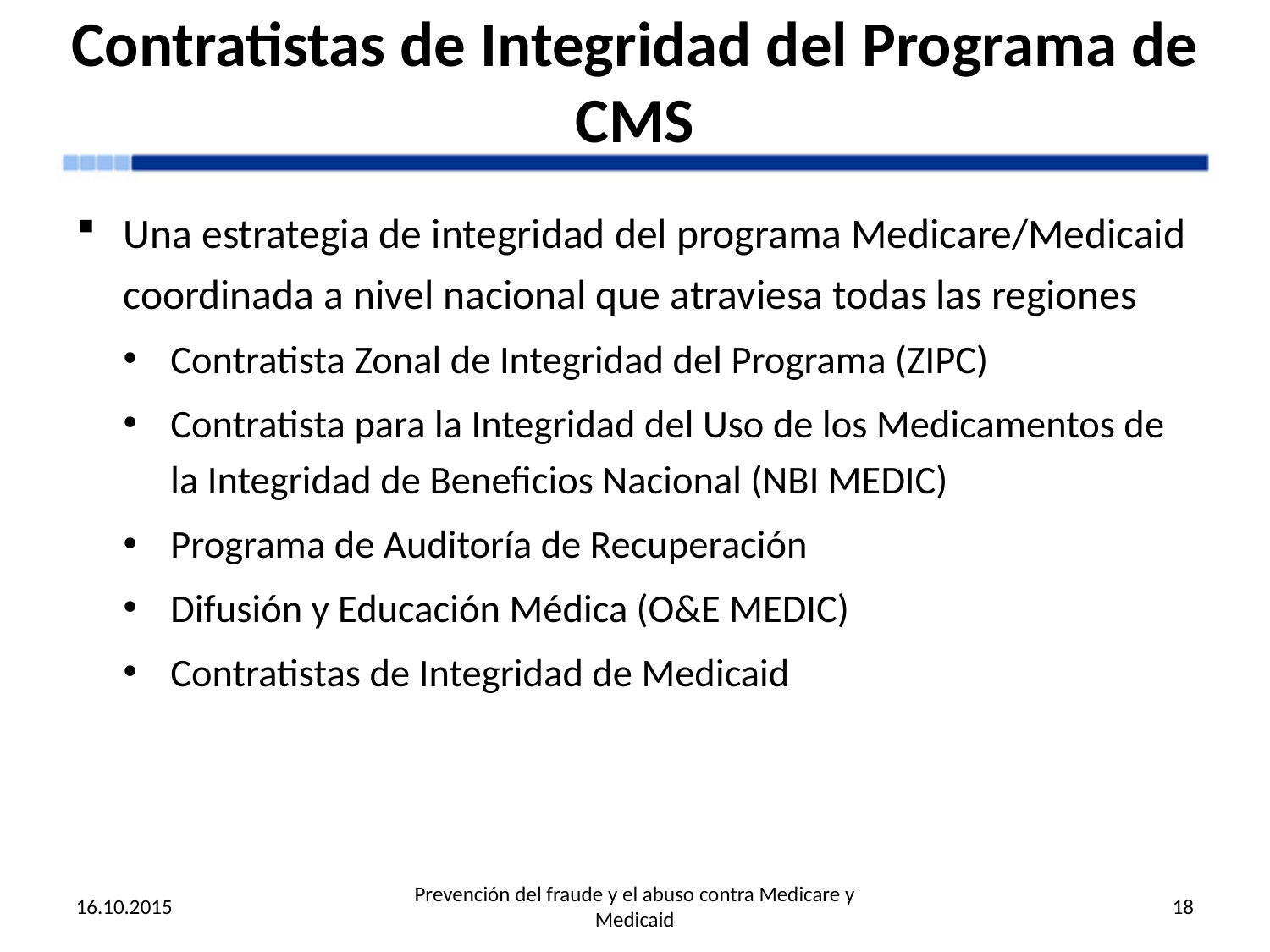

# Contratistas de Integridad del Programa de CMS
Una estrategia de integridad del programa Medicare/Medicaid coordinada a nivel nacional que atraviesa todas las regiones
Contratista Zonal de Integridad del Programa (ZIPC)
Contratista para la Integridad del Uso de los Medicamentos de la Integridad de Beneficios Nacional (NBI MEDIC)
Programa de Auditoría de Recuperación
Difusión y Educación Médica (O&E MEDIC)
Contratistas de Integridad de Medicaid

16.10.2015
Prevención del fraude y el abuso contra Medicare y Medicaid
18